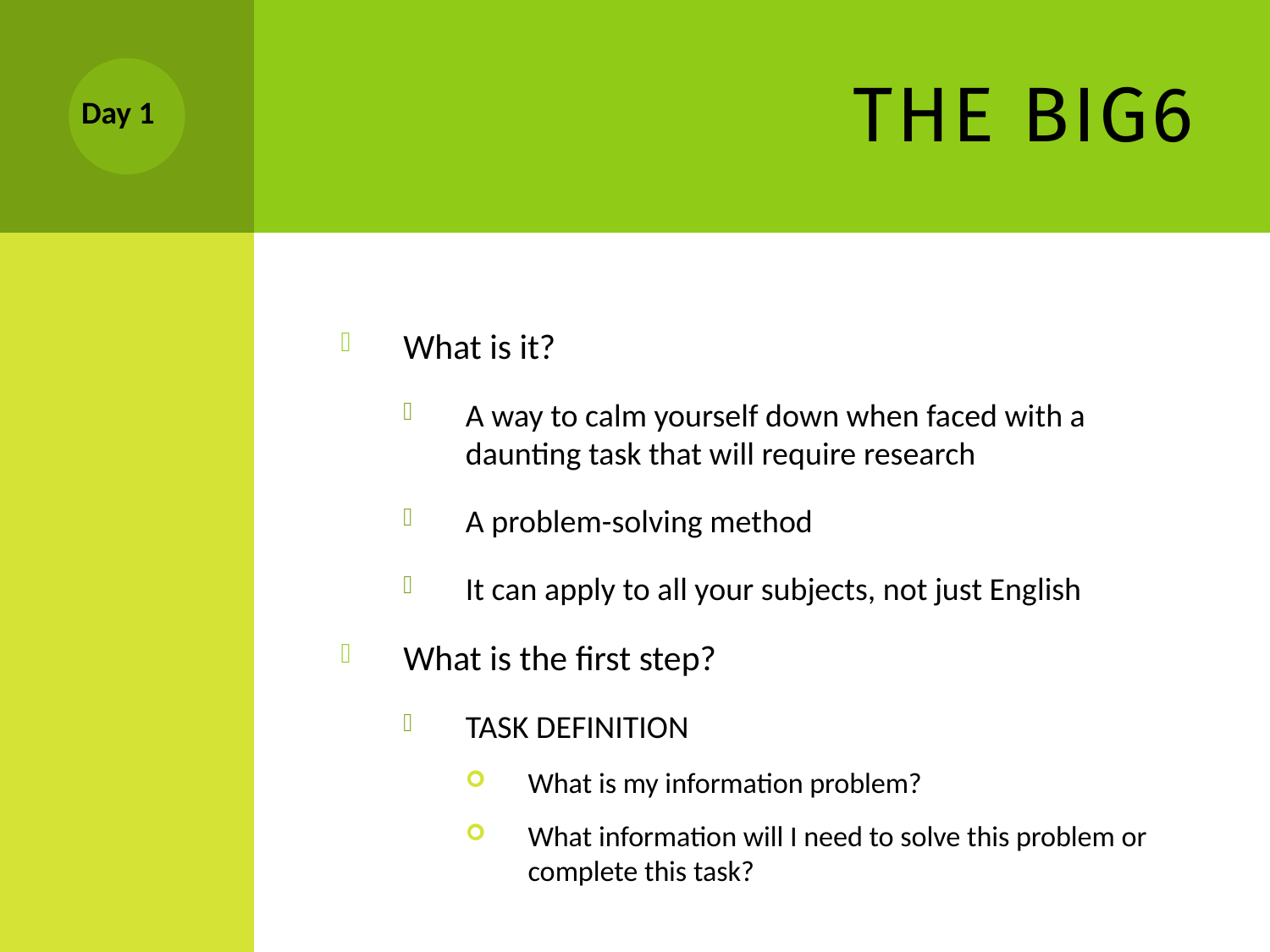

# The Big6
  Day 1
What is it?
A way to calm yourself down when faced with a daunting task that will require research
A problem-solving method
It can apply to all your subjects, not just English
What is the first step?
TASK DEFINITION
What is my information problem?
What information will I need to solve this problem or complete this task?